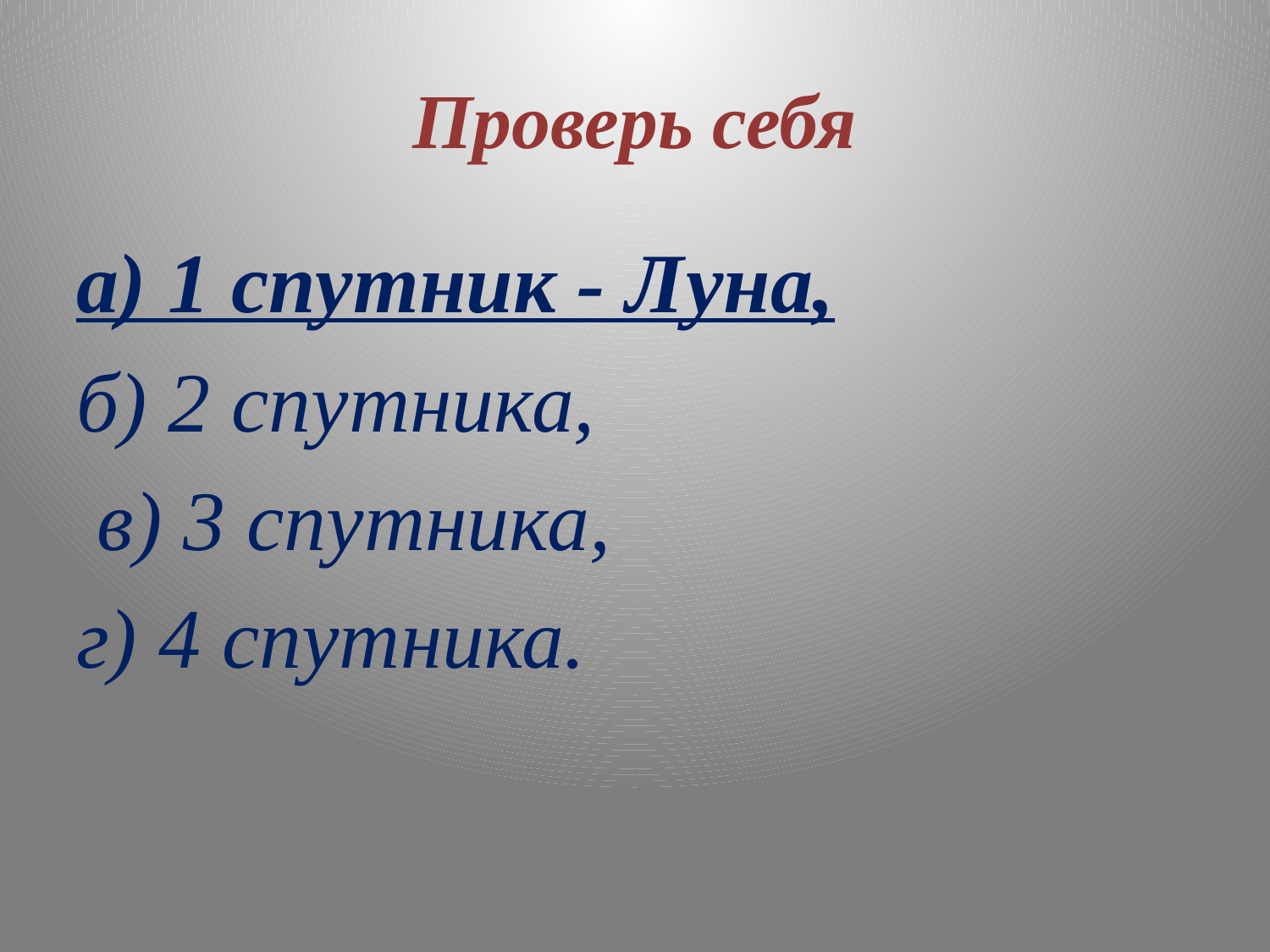

# Проверь себя
а) 1 спутник - Луна,
б) 2 спутника,
 в) 3 спутника,
г) 4 спутника.